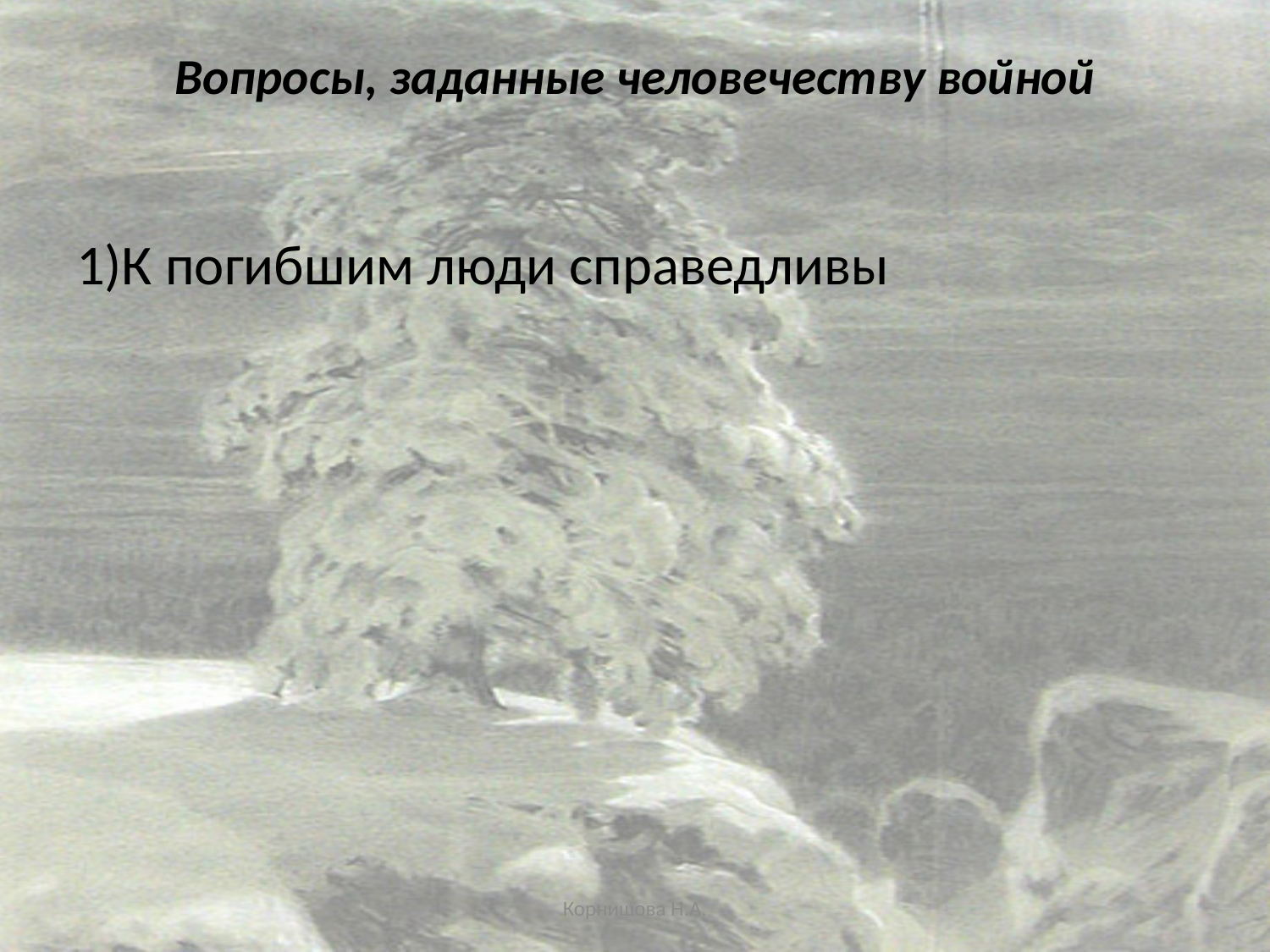

# Вопросы, заданные человечеству войной
1)К погибшим люди справедливы
Корнишова Н.А.